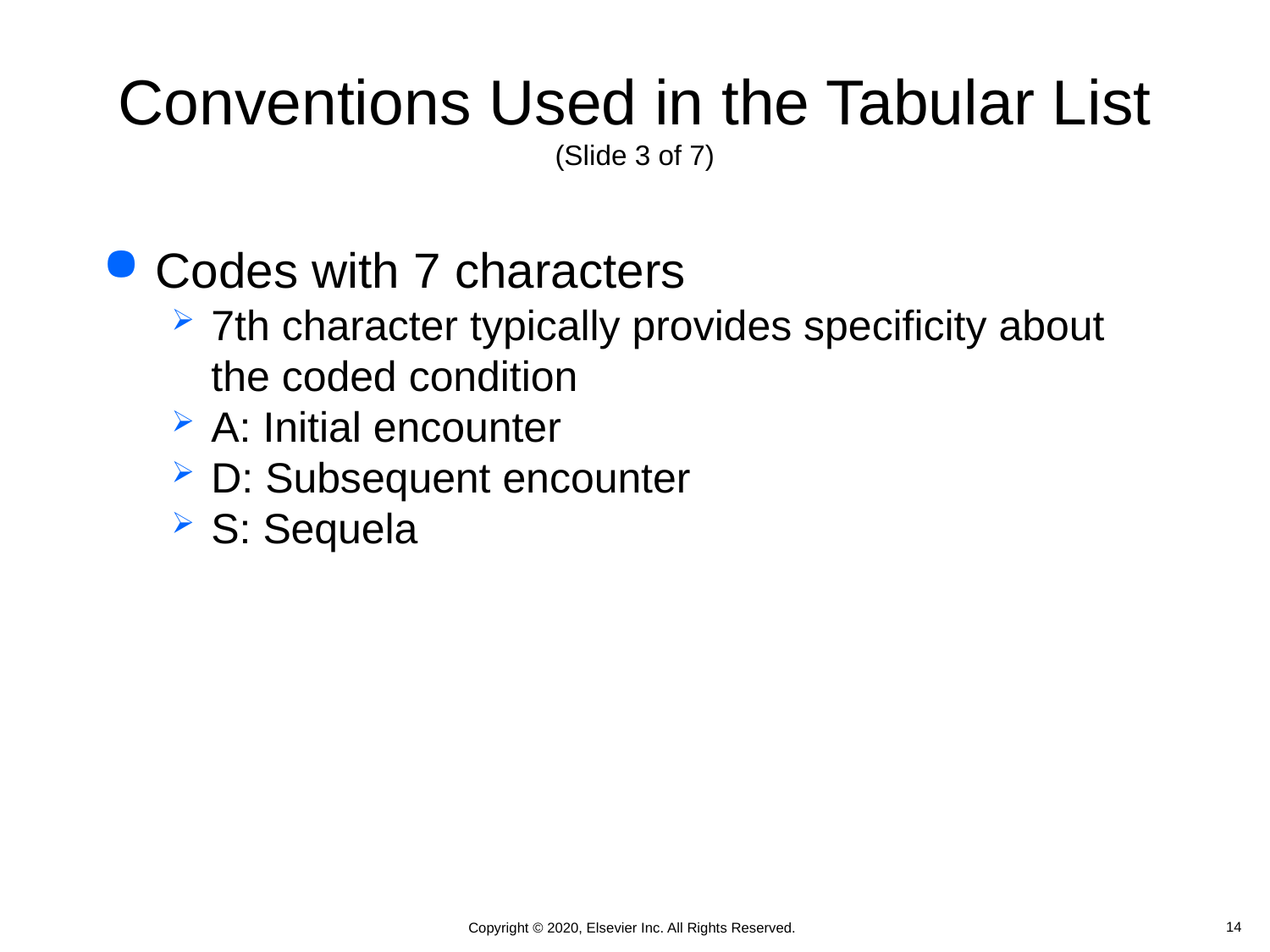

# Conventions Used in the Tabular List (Slide 3 of 7)
Codes with 7 characters
7th character typically provides specificity about the coded condition
A: Initial encounter
D: Subsequent encounter
S: Sequela

 14